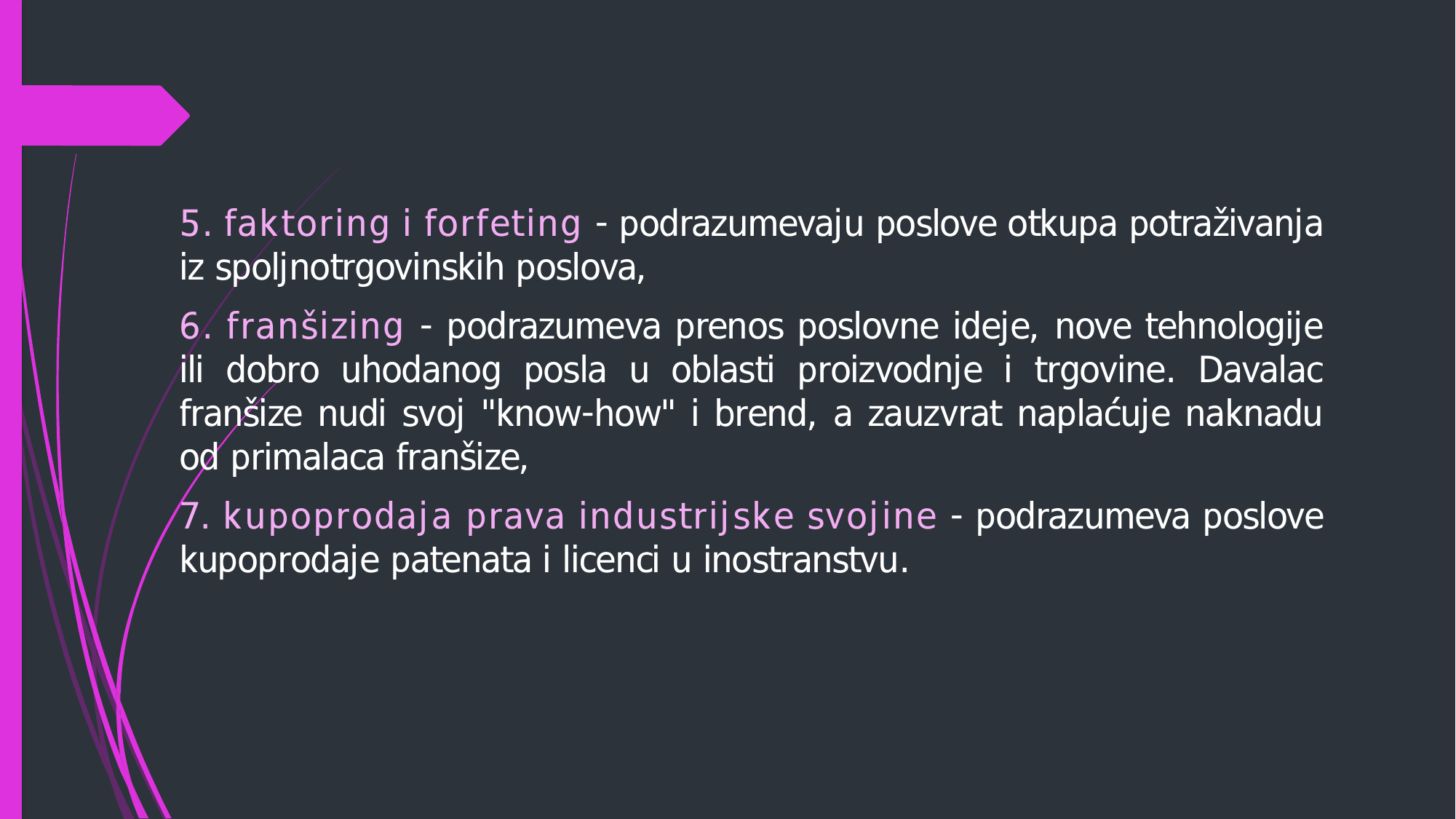

5. faktoring i forfeting - podrazumevaju poslove otkupa potraživanja iz spoljnotrgovinskih poslova,
6. franšizing - podrazumeva prenos poslovne ideje, nove tehnologije ili dobro uhodanog posla u oblasti proizvodnje i trgovine. Davalac franšize nudi svoj "know-how" i brend, a zauzvrat naplaćuje naknadu od primalaca franšize,
7. kupoprodaja prava industrijske svojine - podrazumeva poslove kupoprodaje patenata i licenci u inostranstvu.